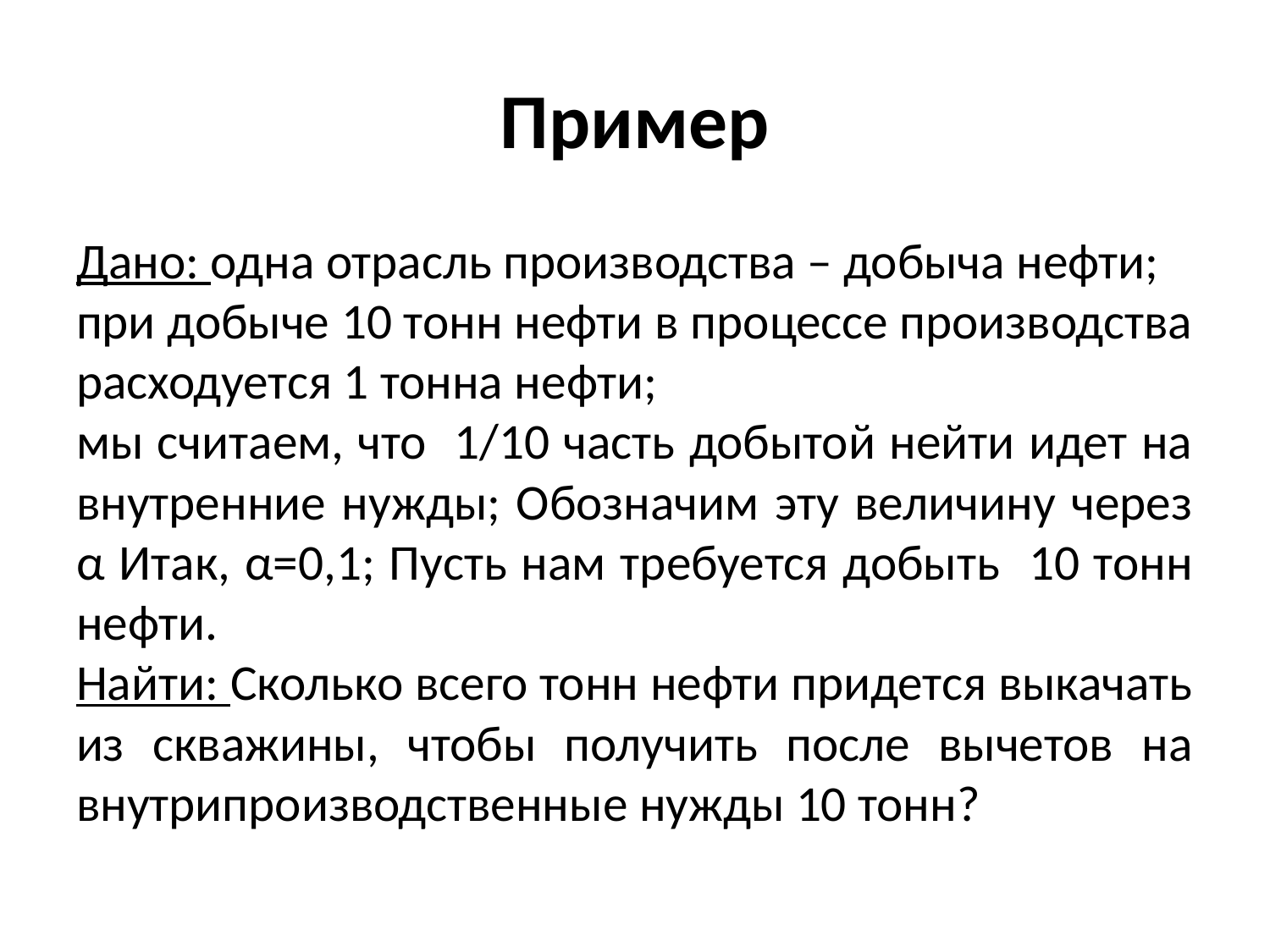

# Пример
Дано: одна отрасль производства – добыча нефти;
при добыче 10 тонн нефти в процессе производства расходуется 1 тонна нефти;
мы считаем, что  1/10 часть добытой нейти идет на внутренние нужды; Обозначим эту величину через α Итак, α=0,1; Пусть нам требуется добыть  10 тонн нефти.
Найти: Сколько всего тонн нефти придется выкачать из скважины, чтобы получить после вычетов на внутрипроизводственные нужды 10 тонн?